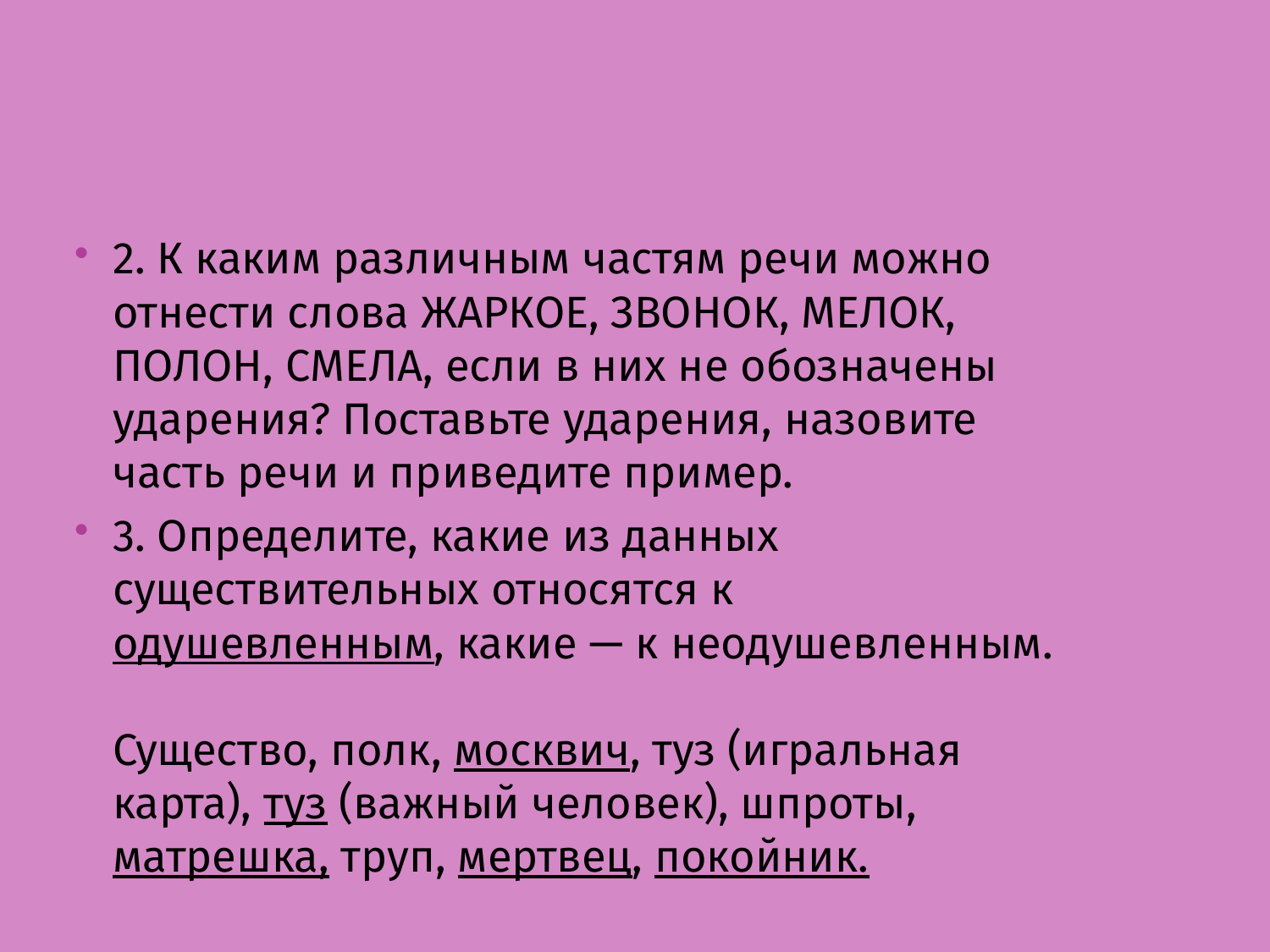

#
2. К каким различным частям речи можно отнести слова ЖАРКОЕ, ЗВОНОК, МЕЛОК, ПОЛОН, СМЕЛА, если в них не обозначены ударения? Поставьте ударения, назовите часть речи и приведите пример.
3. Определите, какие из данных существительных относятся к одушевленным, какие — к неодушевленным.
Существо, полк, москвич, туз (игральная карта), туз (важный человек), шпроты, матрешка, труп, мертвец, покойник.